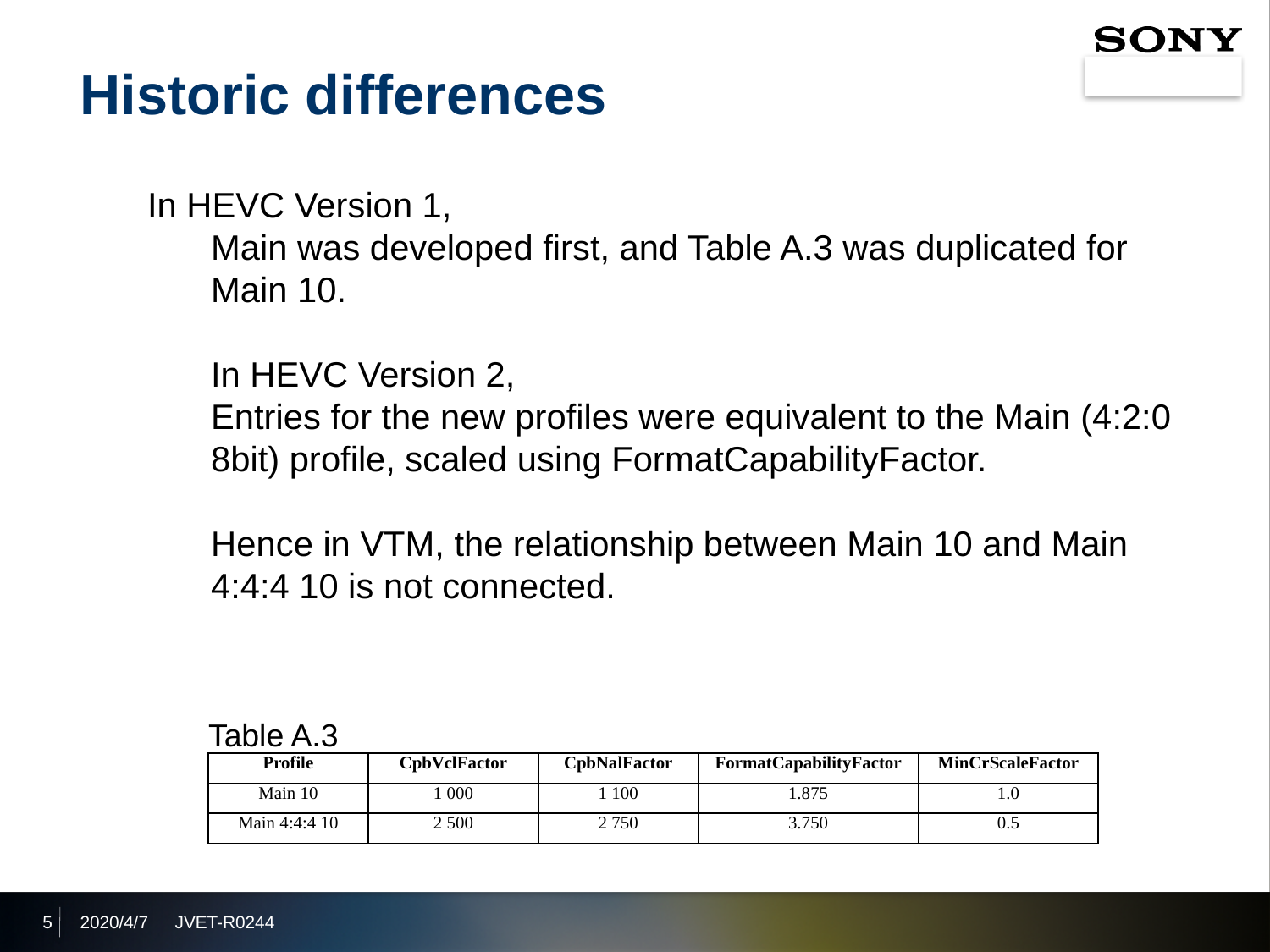

# Historic differences
In HEVC Version 1,
Main was developed first, and Table A.3 was duplicated for Main 10.

In HEVC Version 2,
Entries for the new profiles were equivalent to the Main (4:2:0 8bit) profile, scaled using FormatCapabilityFactor.

Hence in VTM, the relationship between Main 10 and Main 4:4:4 10 is not connected.

Table A.3
| Profile | CpbVclFactor | CpbNalFactor | FormatCapabilityFactor | MinCrScaleFactor |
| --- | --- | --- | --- | --- |
| Main 10 | 1 000 | 1 100 | 1.875 | 1.0 |
| Main 4:4:4 10 | 2 500 | 2 750 | 3.750 | 0.5 |
5
2020/4/7
JVET-R0244